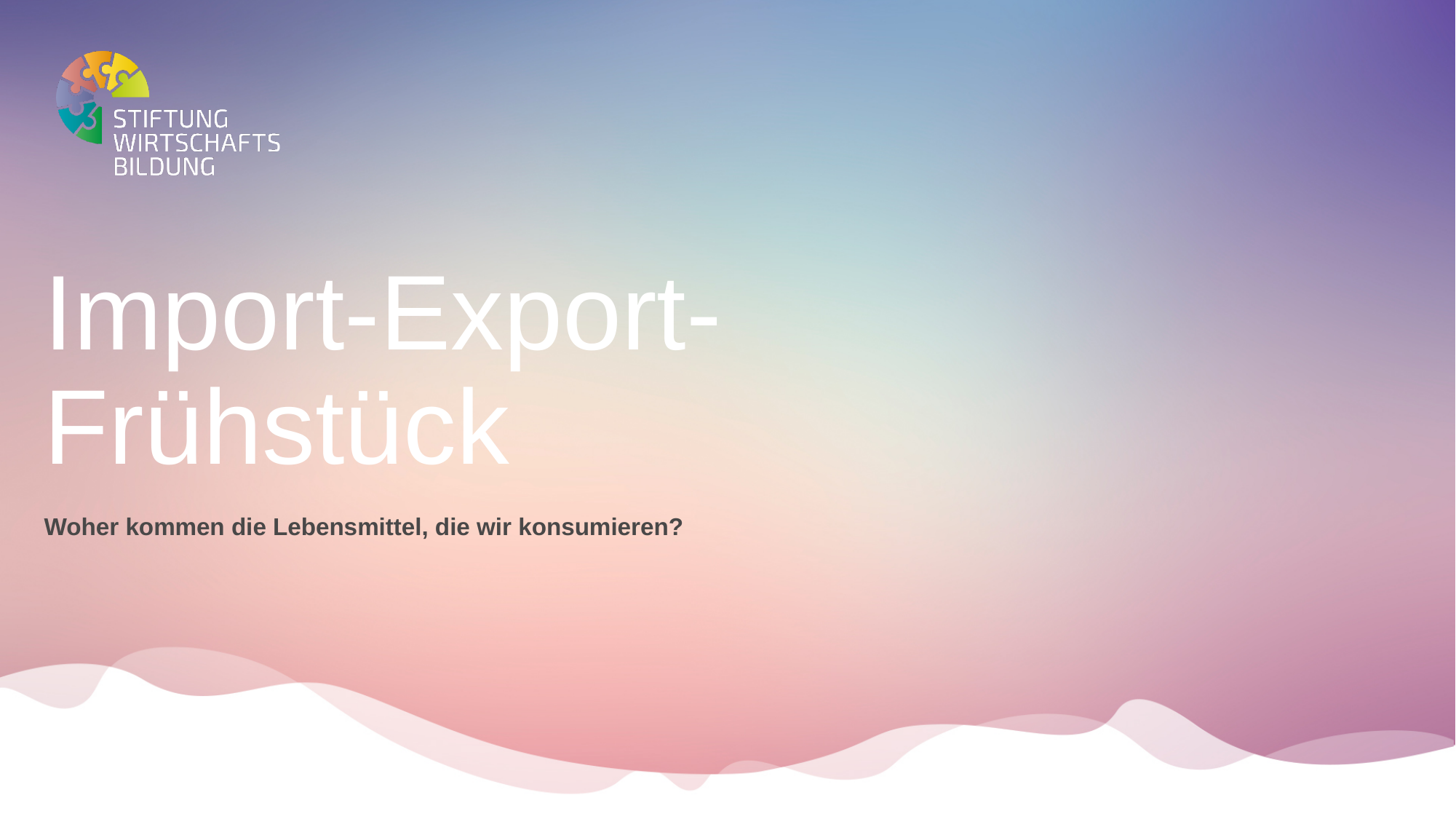

# Import-Export-Frühstück
Woher kommen die Lebensmittel, die wir konsumieren?